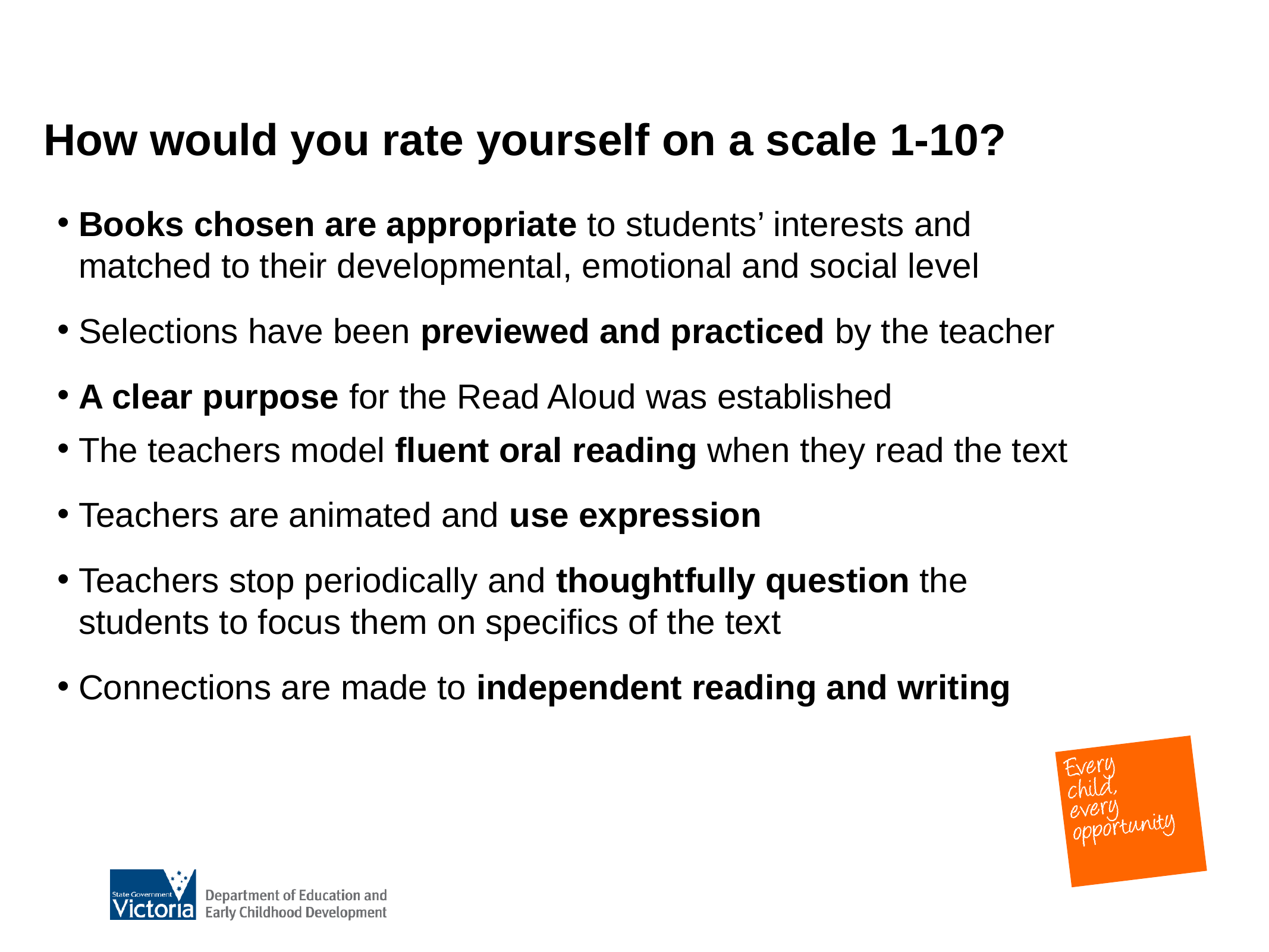

How would you rate yourself on a scale 1-10?
Books chosen are appropriate to students’ interests and matched to their developmental, emotional and social level

Selections have been previewed and practiced by the teacher

A clear purpose for the Read Aloud was established

The teachers model fluent oral reading when they read the text

Teachers are animated and use expression

Teachers stop periodically and thoughtfully question the students to focus them on specifics of the text

Connections are made to independent reading and writing